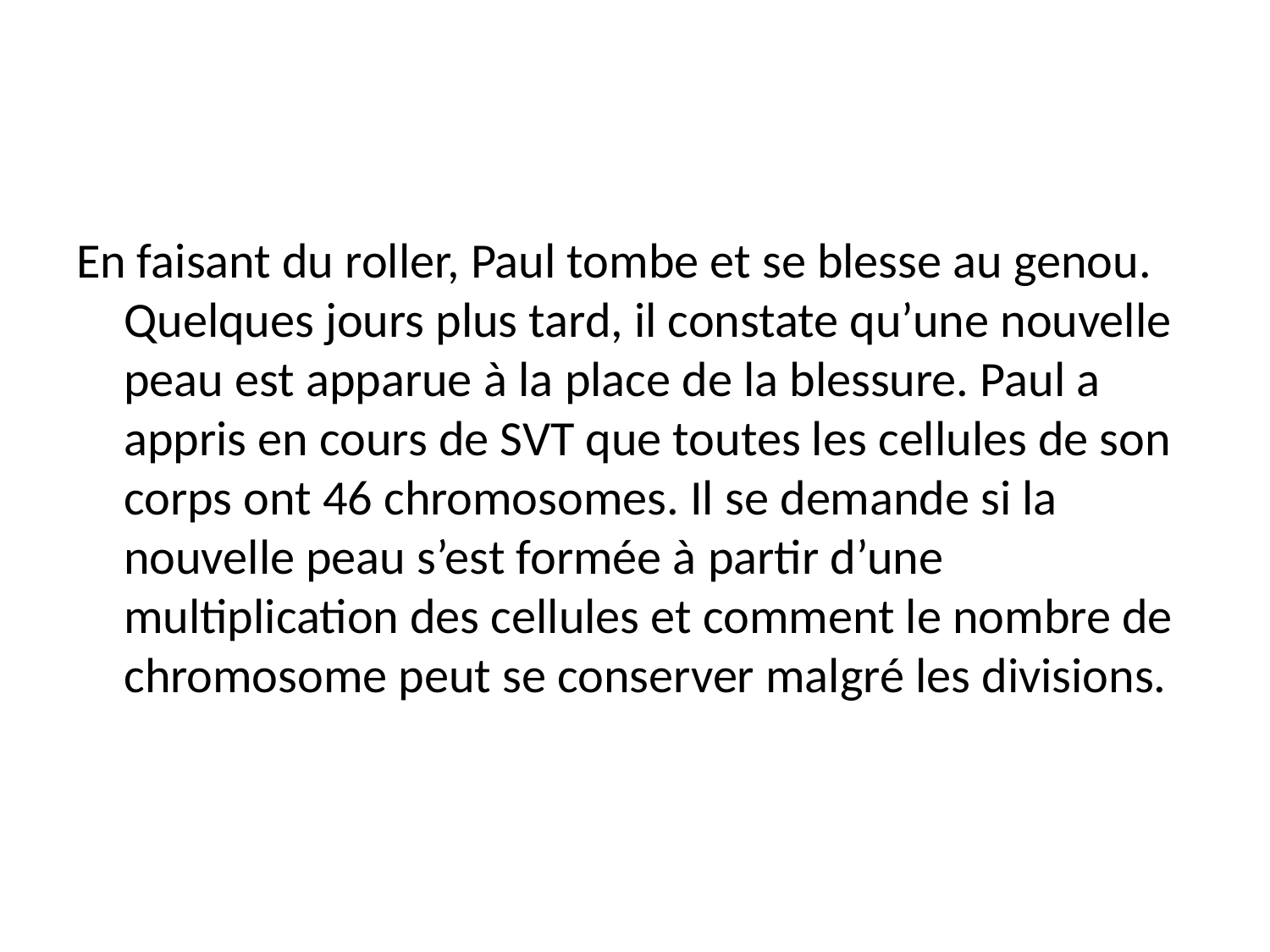

#
En faisant du roller, Paul tombe et se blesse au genou. Quelques jours plus tard, il constate qu’une nouvelle peau est apparue à la place de la blessure. Paul a appris en cours de SVT que toutes les cellules de son corps ont 46 chromosomes. Il se demande si la nouvelle peau s’est formée à partir d’une multiplication des cellules et comment le nombre de chromosome peut se conserver malgré les divisions.